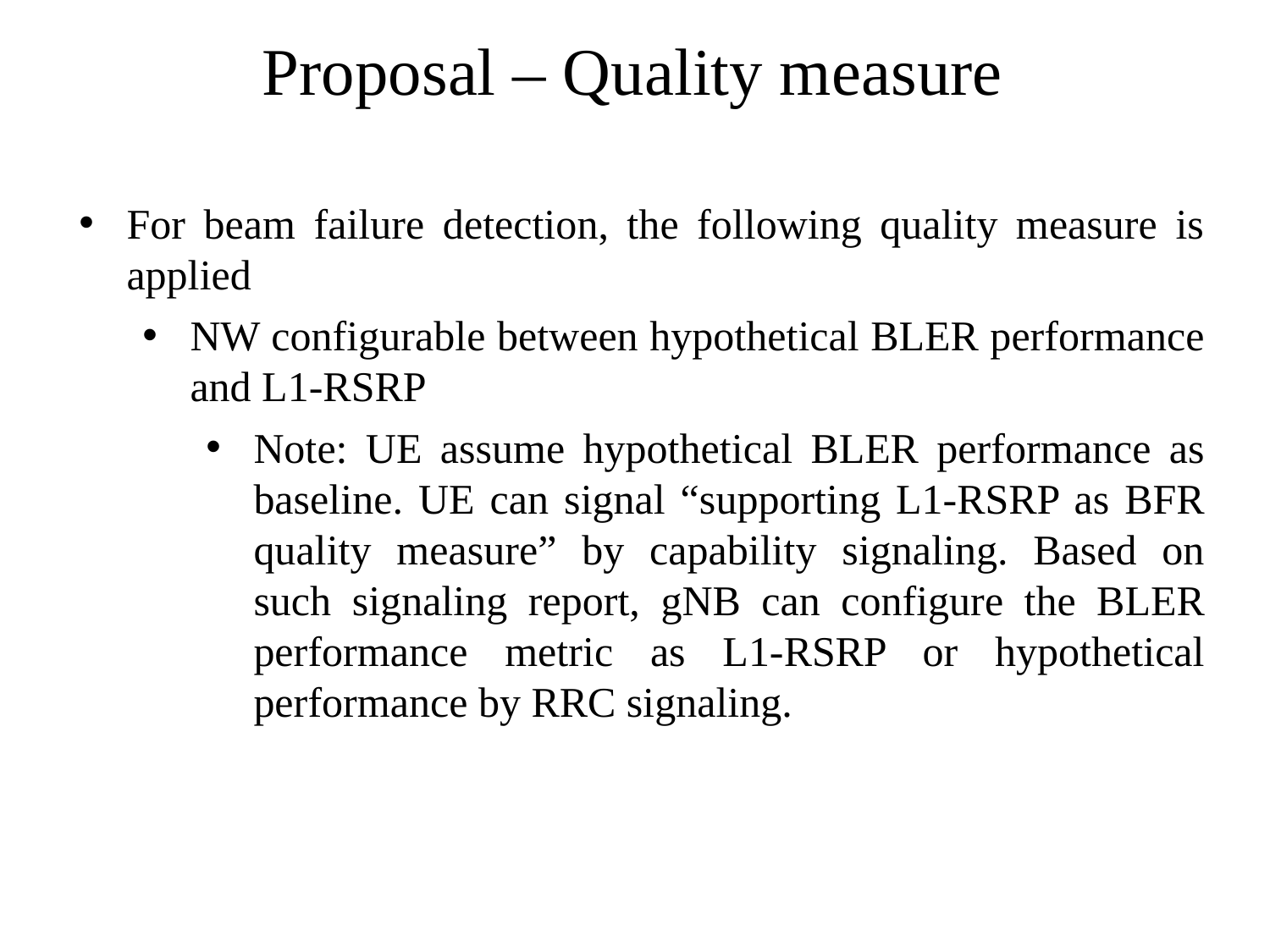

# Proposal – Quality measure
For beam failure detection, the following quality measure is applied
NW configurable between hypothetical BLER performance and L1-RSRP
Note: UE assume hypothetical BLER performance as baseline. UE can signal “supporting L1-RSRP as BFR quality measure” by capability signaling. Based on such signaling report, gNB can configure the BLER performance metric as L1-RSRP or hypothetical performance by RRC signaling.